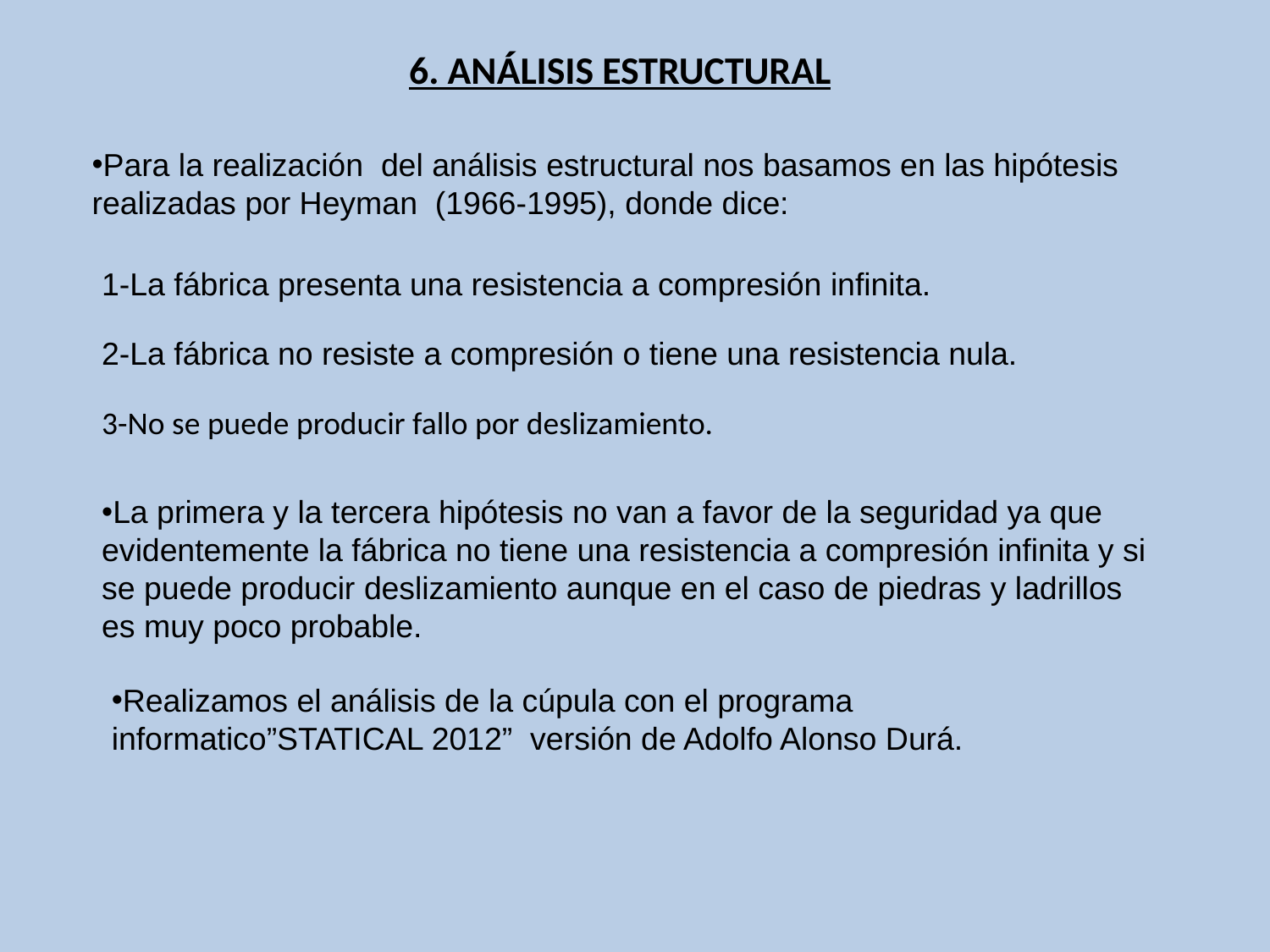

6. ANÁLISIS ESTRUCTURAL
Para la realización  del análisis estructural nos basamos en las hipótesis realizadas por Heyman  (1966-1995), donde dice:
1-La fábrica presenta una resistencia a compresión infinita.
2-La fábrica no resiste a compresión o tiene una resistencia nula.
3-No se puede producir fallo por deslizamiento.
La primera y la tercera hipótesis no van a favor de la seguridad ya que evidentemente la fábrica no tiene una resistencia a compresión infinita y si se puede producir deslizamiento aunque en el caso de piedras y ladrillos es muy poco probable.
Realizamos el análisis de la cúpula con el programa informatico”STATICAL 2012”  versión de Adolfo Alonso Durá.